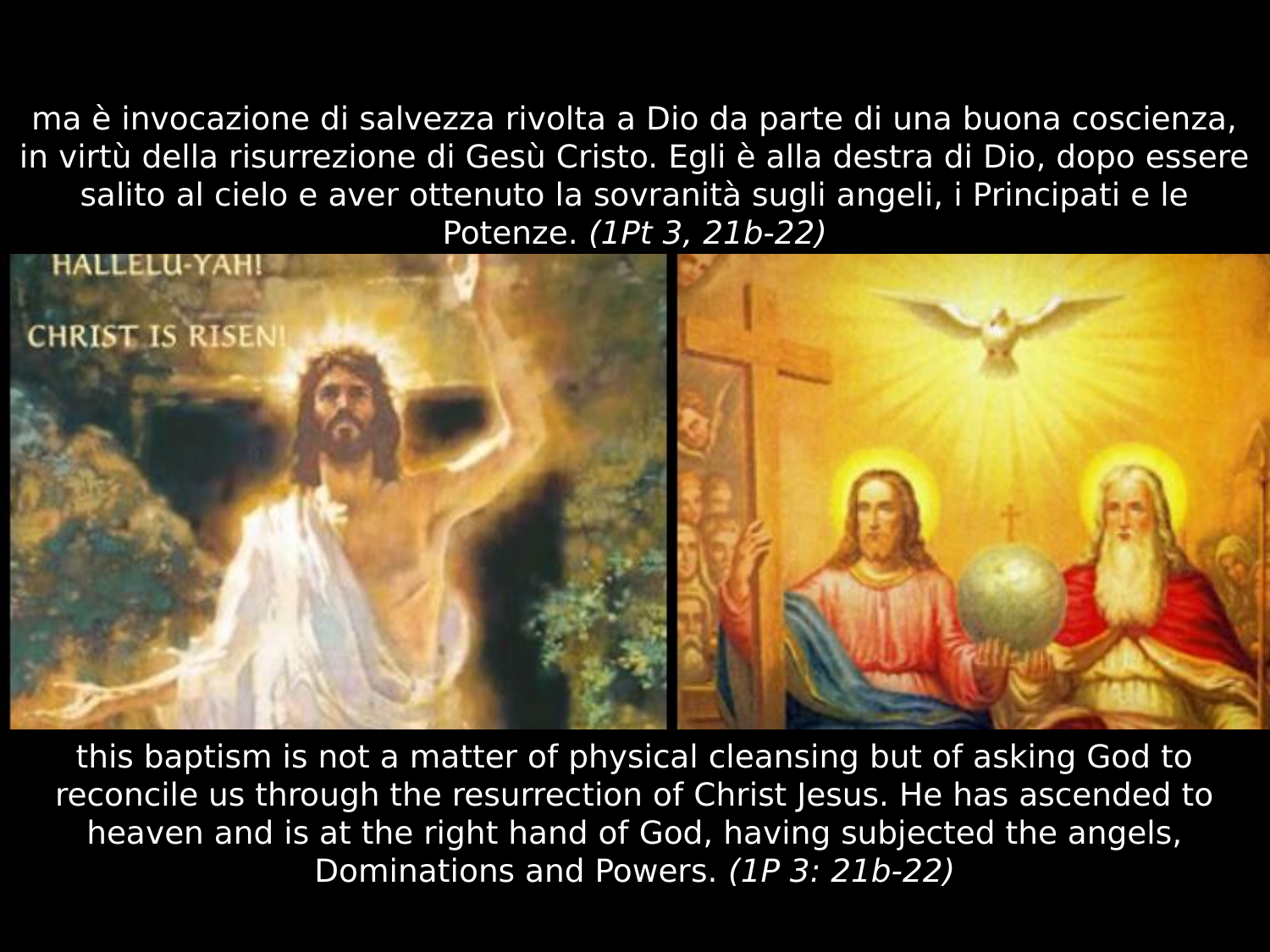

# ma è invocazione di salvezza rivolta a Dio da parte di una buona coscienza, in virtù della risurrezione di Gesù Cristo. Egli è alla destra di Dio, dopo essere salito al cielo e aver ottenuto la sovranità sugli angeli, i Principati e le Potenze. (1Pt 3, 21b-22)
this baptism is not a matter of physical cleansing but of asking God to reconcile us through the resurrection of Christ Jesus. He has ascended to heaven and is at the right hand of God, having subjected the angels, Dominations and Powers. (1P 3: 21b-22)